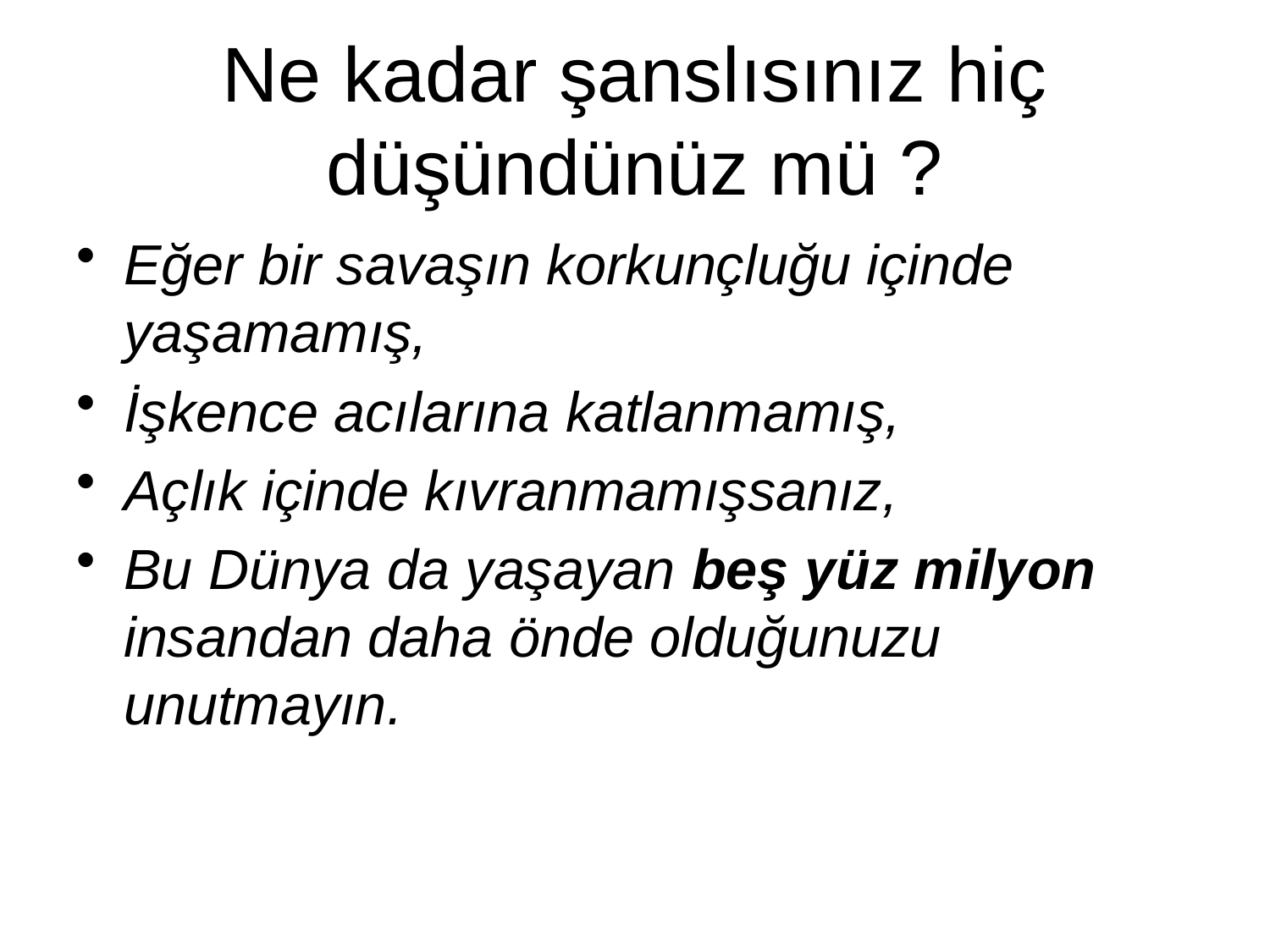

# Ne kadar şanslısınız hiç düşündünüz mü ?
Eğer bir savaşın korkunçluğu içinde yaşamamış,
İşkence acılarına katlanmamış,
Açlık içinde kıvranmamışsanız,
Bu Dünya da yaşayan beş yüz milyon insandan daha önde olduğunuzu unutmayın.